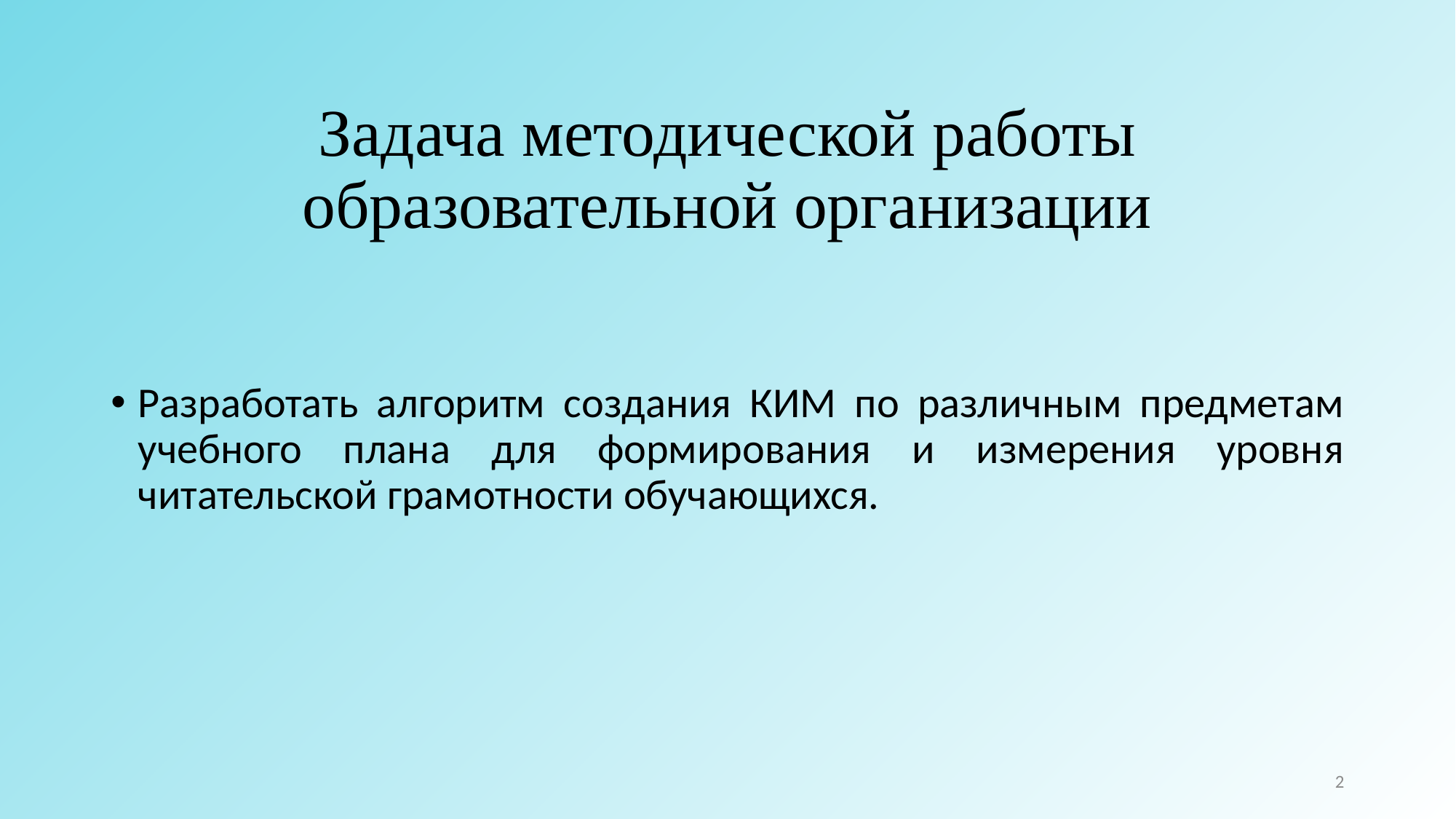

# Задача методической работы образовательной организации
Разработать алгоритм создания КИМ по различным предметам учебного плана для формирования и измерения уровня читательской грамотности обучающихся.
2